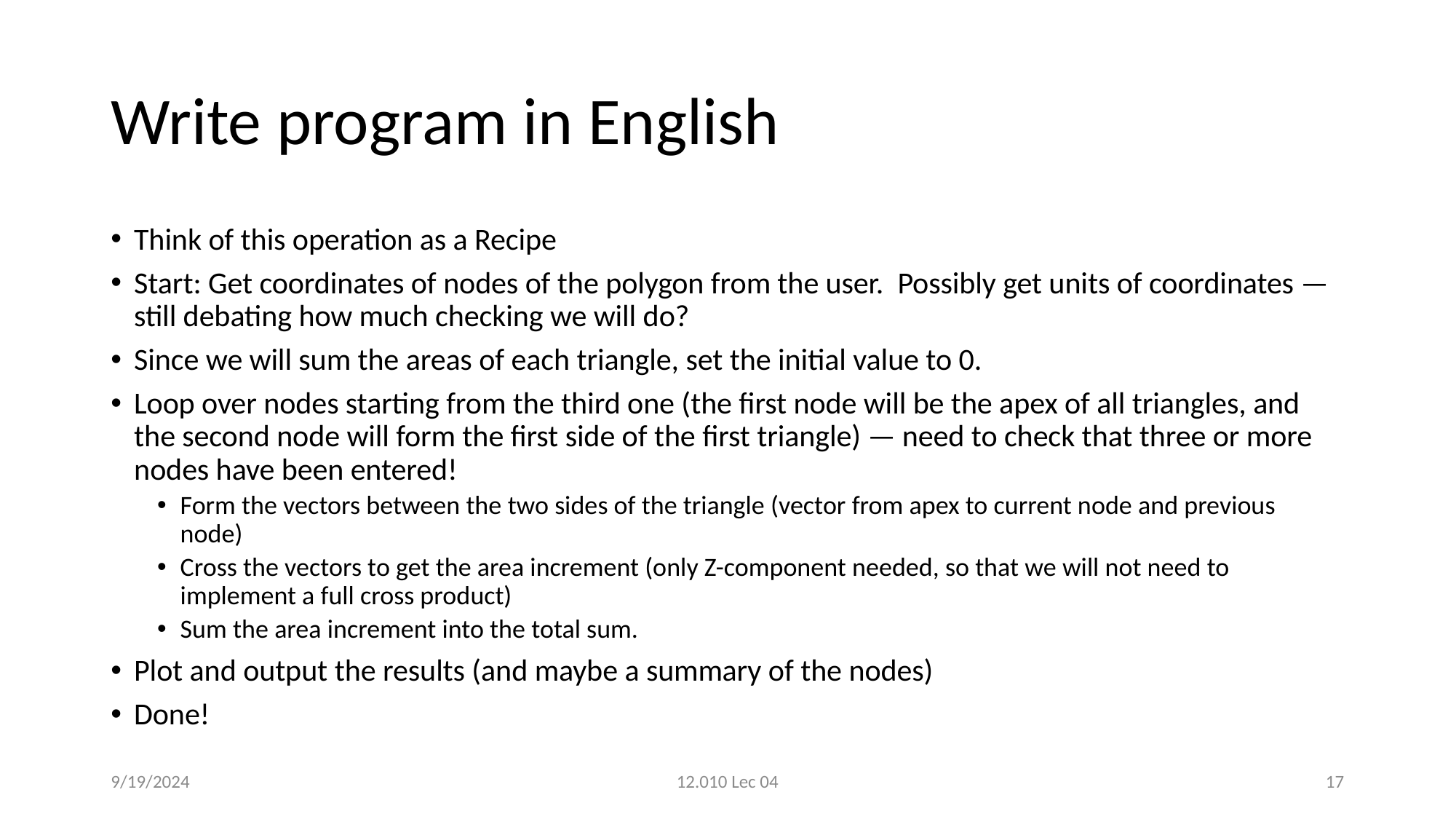

# Write program in English
Think of this operation as a Recipe
Start: Get coordinates of nodes of the polygon from the user.  Possibly get units of coordinates — still debating how much checking we will do?
Since we will sum the areas of each triangle, set the initial value to 0.
Loop over nodes starting from the third one (the first node will be the apex of all triangles, and the second node will form the first side of the first triangle) — need to check that three or more nodes have been entered!
Form the vectors between the two sides of the triangle (vector from apex to current node and previous node)
Cross the vectors to get the area increment (only Z-component needed, so that we will not need to implement a full cross product)
Sum the area increment into the total sum.
Plot and output the results (and maybe a summary of the nodes)
Done!
9/19/2024
12.010 Lec 04
17